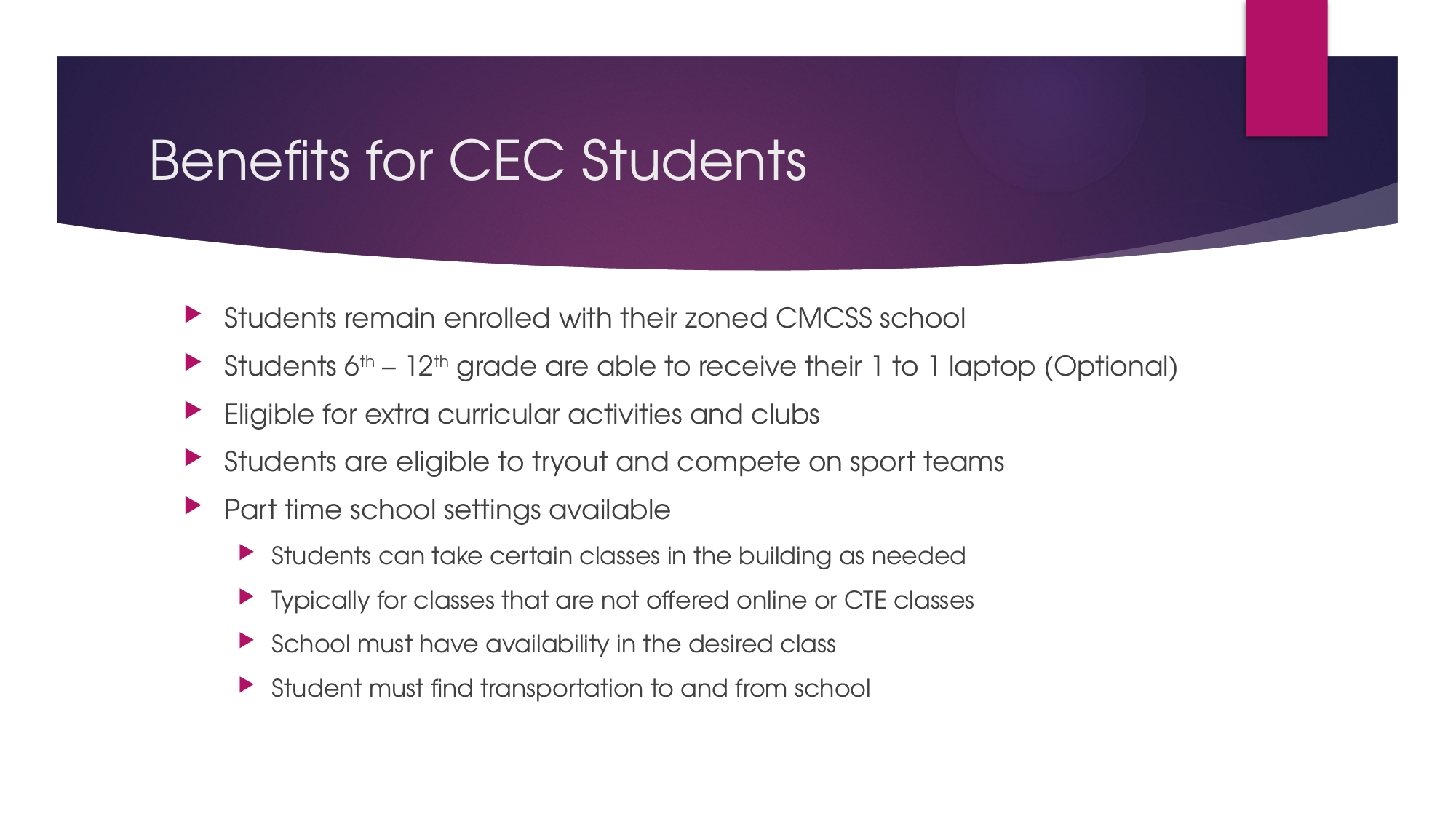

# Benefits for CEC Students
Students remain enrolled with their zoned CMCSS school
Students 6th – 12th grade are able to receive their 1 to 1 laptop (Optional)
Eligible for extra curricular activities and clubs
Students are eligible to tryout and compete on sport teams
Part time school settings available
Students can take certain classes in the building as needed
Typically for classes that are not offered online or CTE classes
School must have availability in the desired class
Student must find transportation to and from school